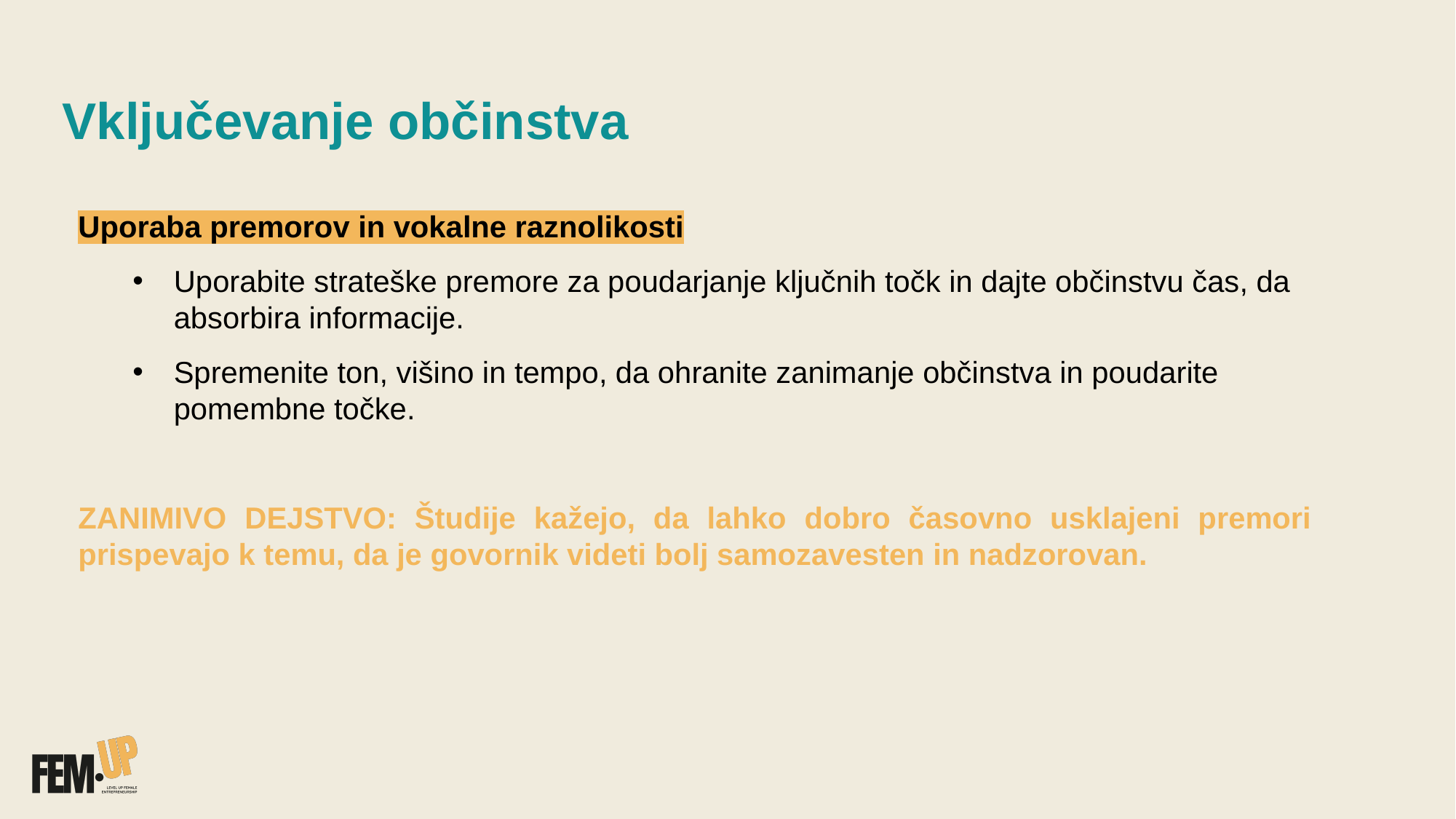

# Vključevanje občinstva
Uporaba premorov in vokalne raznolikosti
Uporabite strateške premore za poudarjanje ključnih točk in dajte občinstvu čas, da absorbira informacije.
Spremenite ton, višino in tempo, da ohranite zanimanje občinstva in poudarite pomembne točke.

ZANIMIVO DEJSTVO: Študije kažejo, da lahko dobro časovno usklajeni premori prispevajo k temu, da je govornik videti bolj samozavesten in nadzorovan.